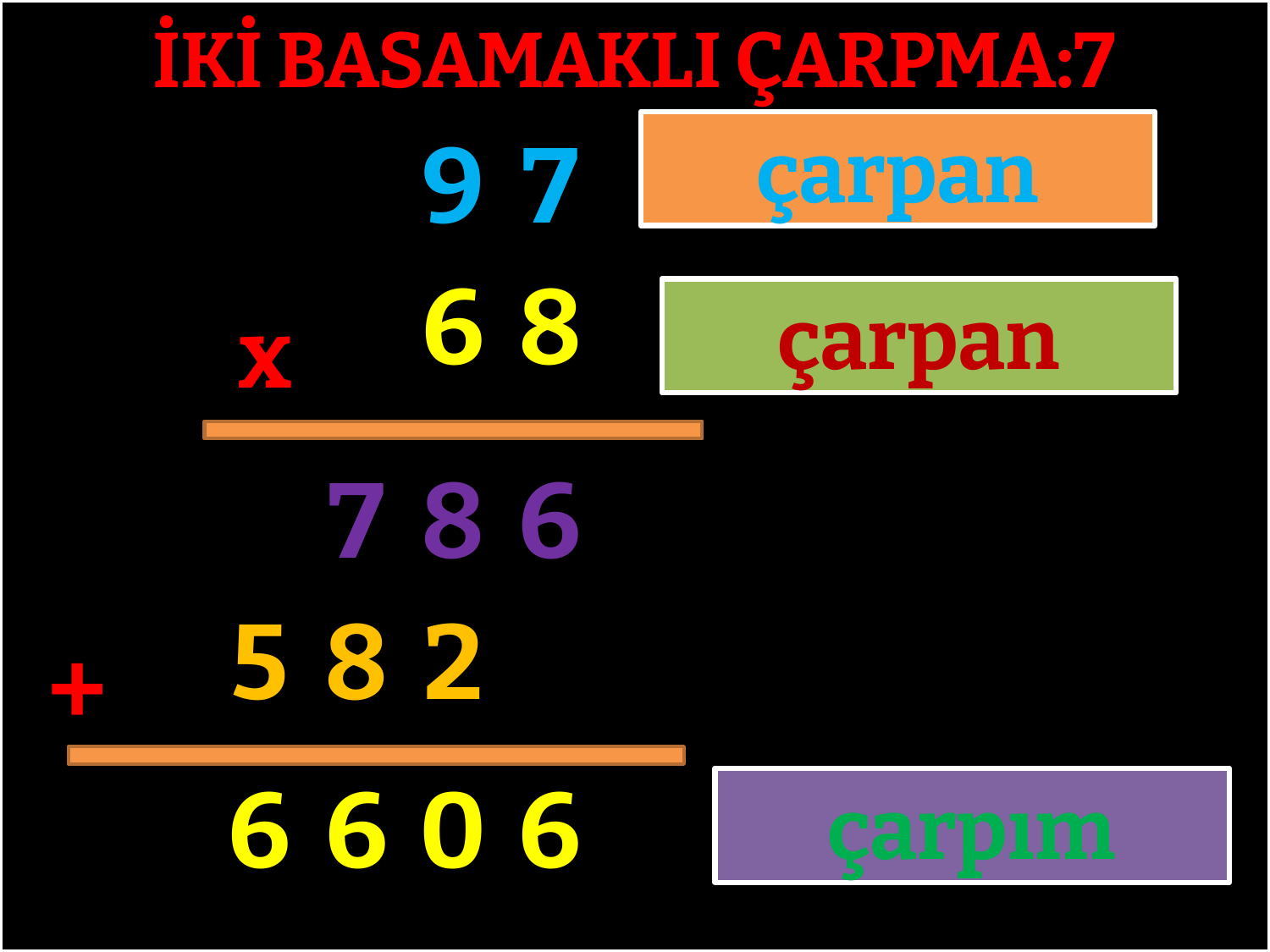

İKİ BASAMAKLI ÇARPMA:7
7
9
çarpan
6
8
çarpan
x
#

7
8
6
5
8
2
+

6
6
0
6
çarpım